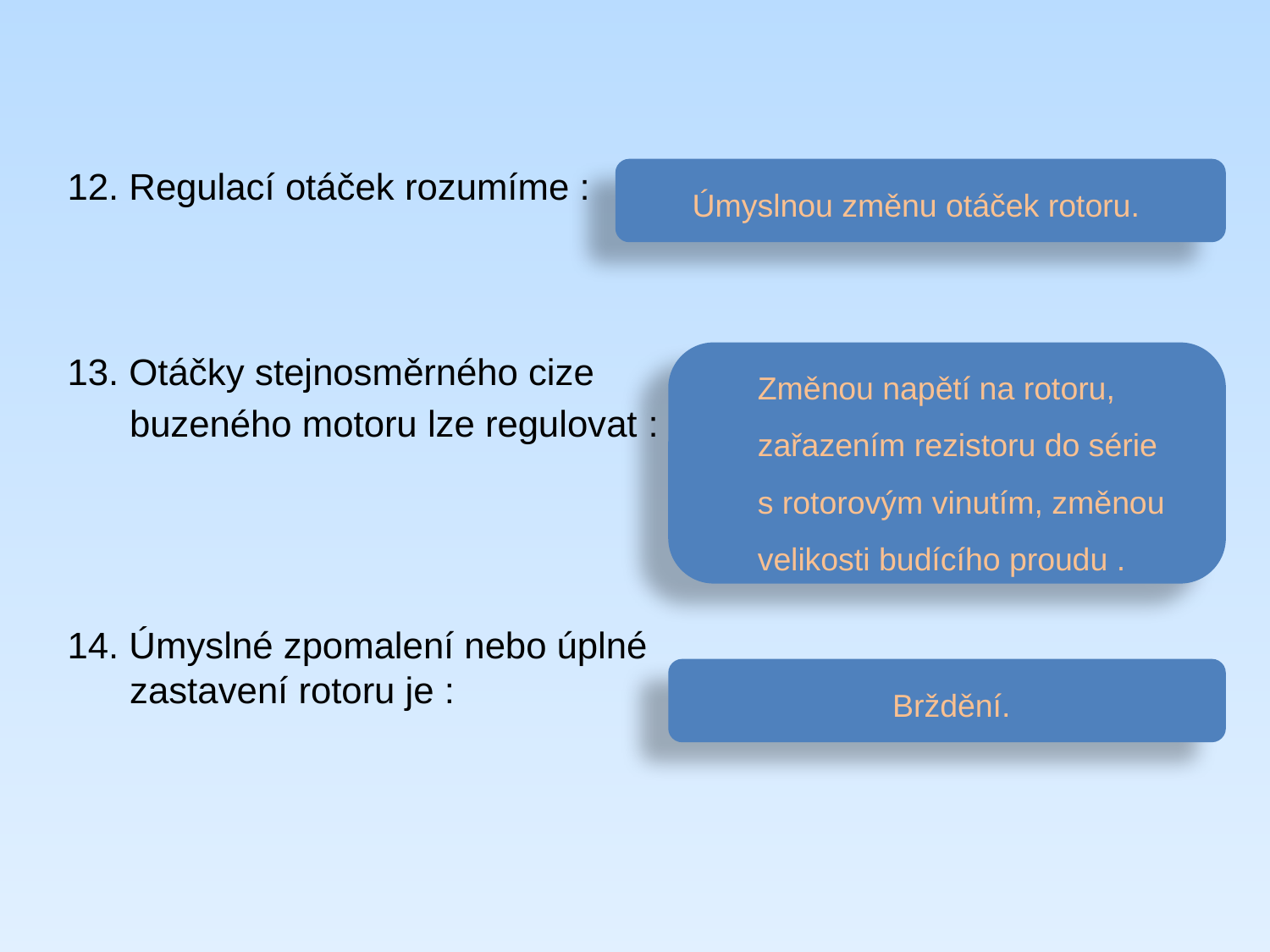

12. Regulací otáček rozumíme :

13. Otáčky stejnosměrného cize
      buzeného motoru lze regulovat :

14. Úmyslné zpomalení nebo úplné
      zastavení rotoru je :

Úmyslnou změnu otáček rotoru.
Změnou napětí na rotoru,
zařazením rezistoru do série s rotorovým vinutím, změnou velikosti budícího proudu .
 Brždění.